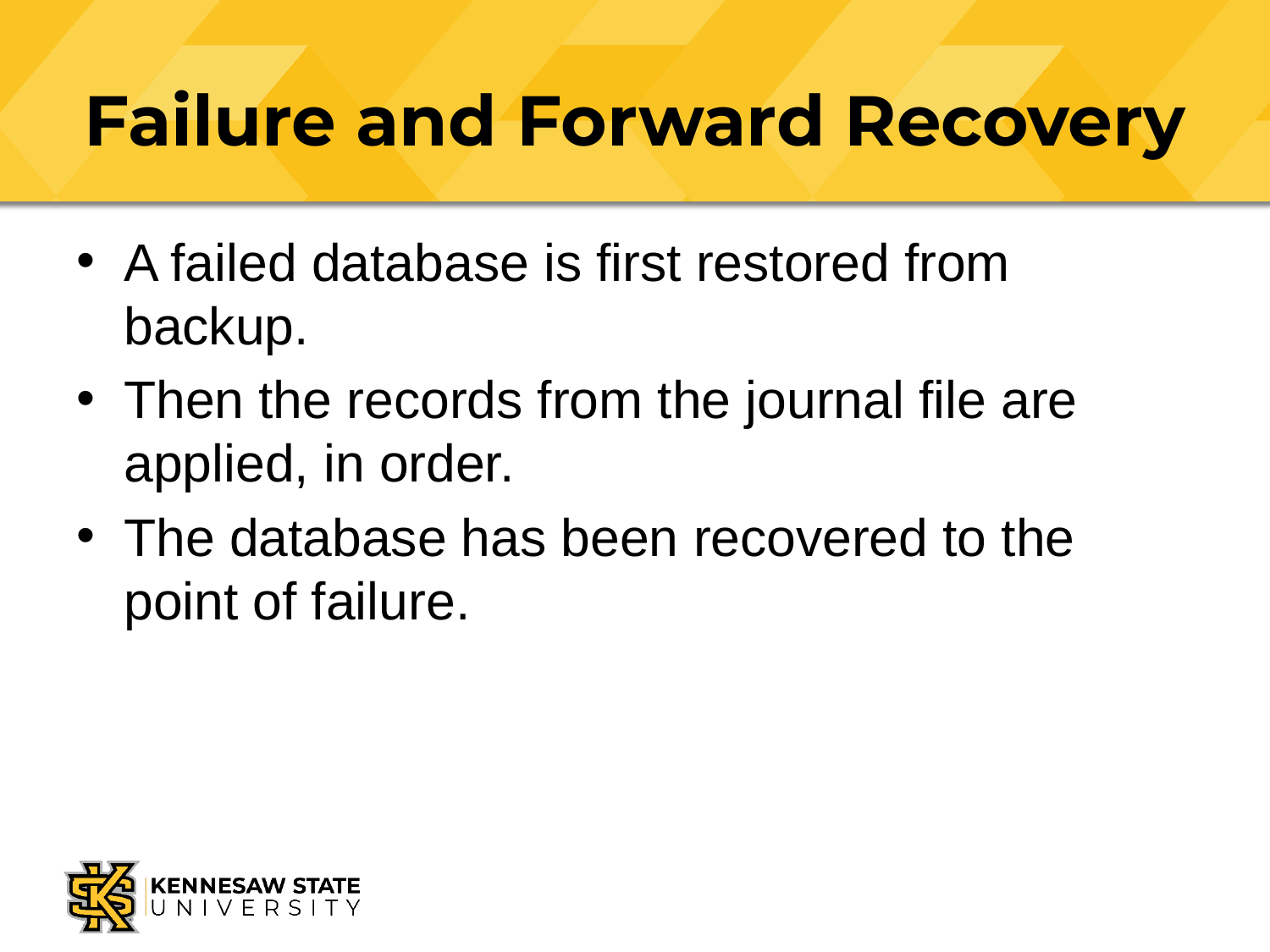

# Failure and Forward Recovery
A failed database is first restored from backup.
Then the records from the journal file are applied, in order.
The database has been recovered to the point of failure.